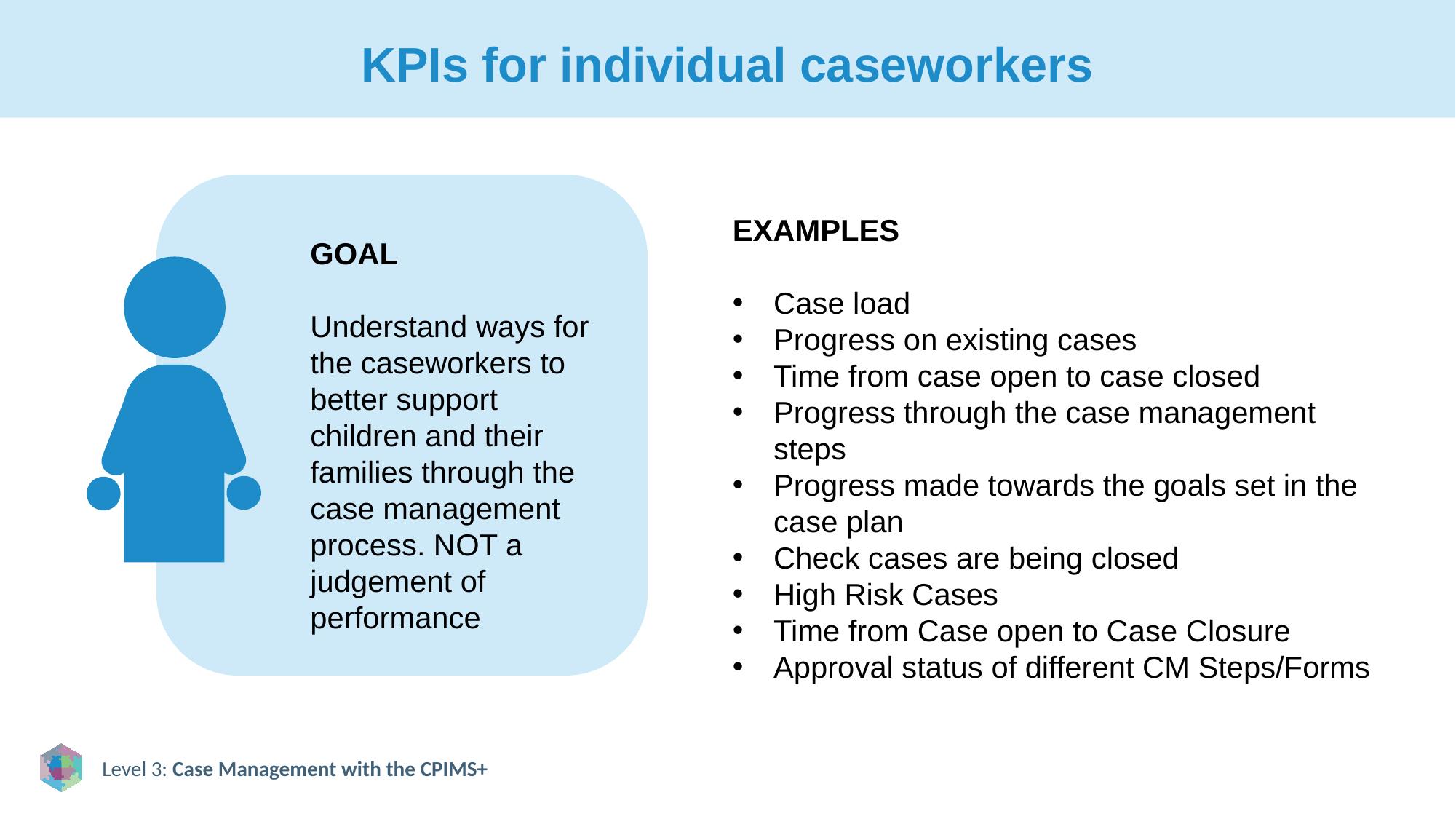

# KPIs for individual caseworkers

EXAMPLES

Case load
Progress on existing cases
Time from case open to case closed
Progress through the case management steps
Progress made towards the goals set in the case plan
Check cases are being closed
High Risk Cases
Time from Case open to Case Closure
Approval status of different CM Steps/Forms
GOAL

Understand ways for the caseworkers to better support children and their families through the case management process. NOT a judgement of performance